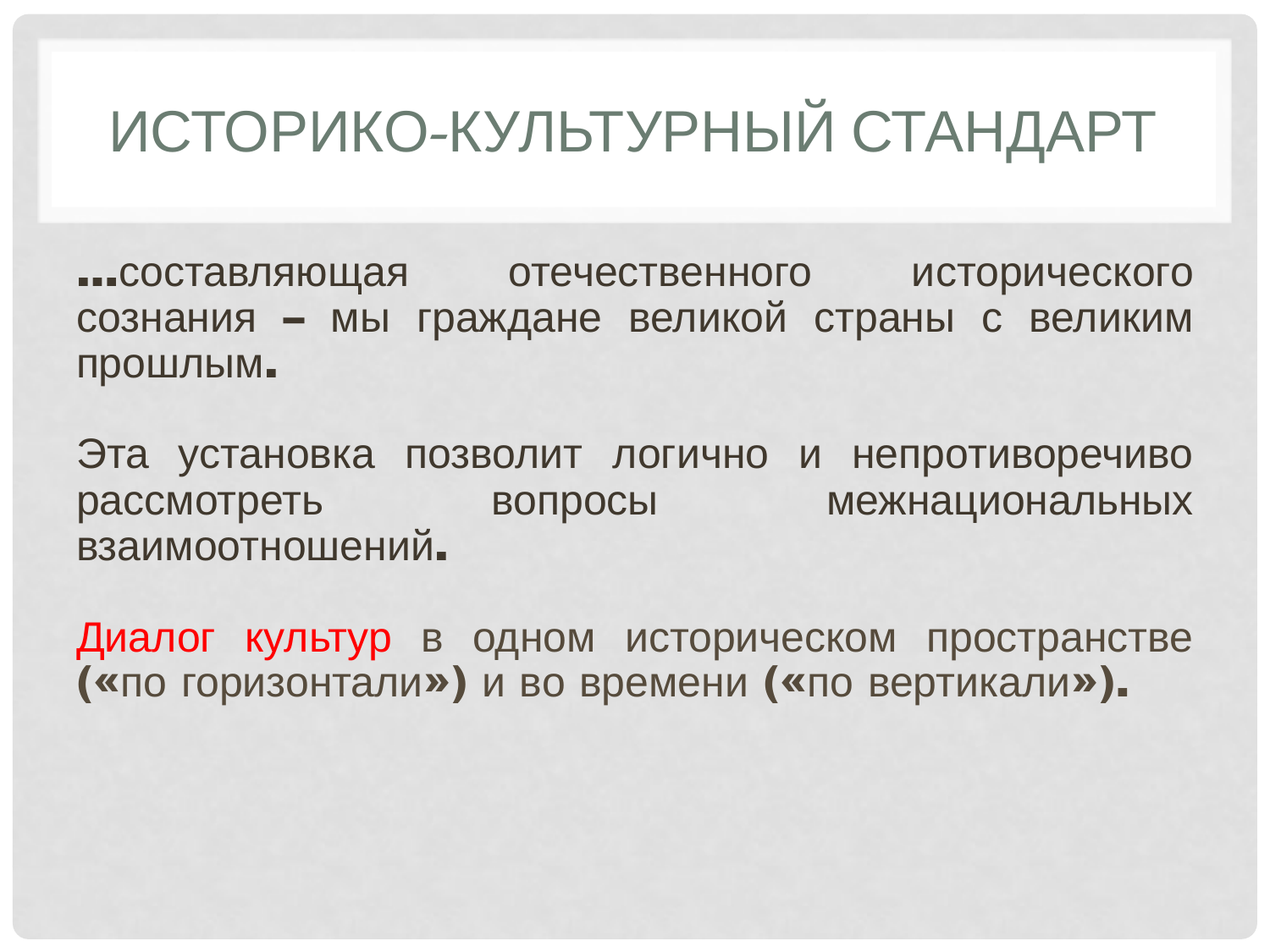

# Историко-культурный стандарт
…составляющая отечественного исторического сознания – мы граждане великой страны с великим прошлым.

Эта установка позволит логично и непротиворечиво рассмотреть вопросы межнациональных взаимоотношений.

Диалог культур в одном историческом пространстве («по горизонтали») и во времени («по вертикали»).